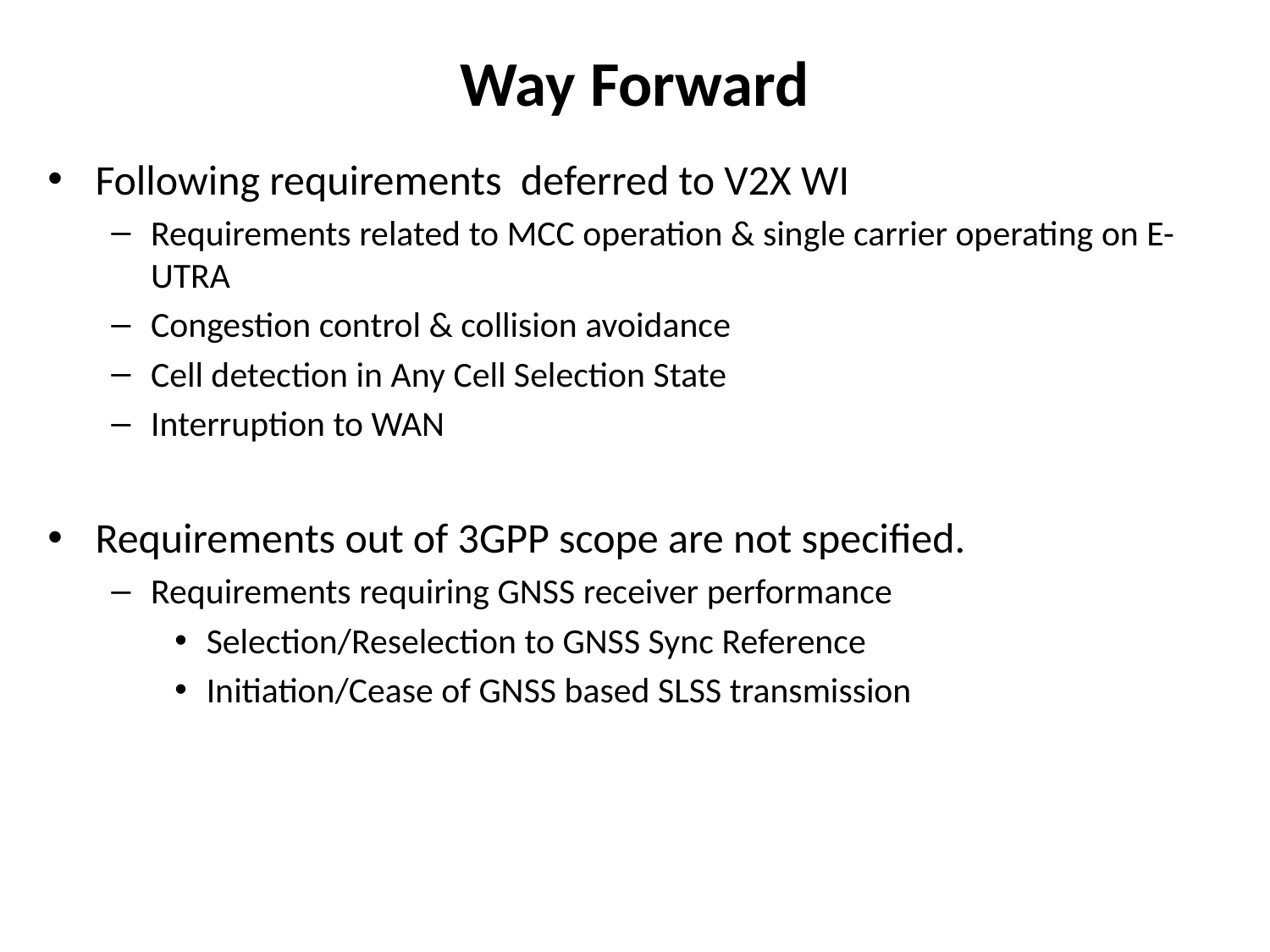

# Way Forward
Following requirements  deferred to V2X WI
Requirements related to MCC operation & single carrier operating on E-UTRA
Congestion control & collision avoidance
Cell detection in Any Cell Selection State
Interruption to WAN

Requirements out of 3GPP scope are not specified.
Requirements requiring GNSS receiver performance
Selection/Reselection to GNSS Sync Reference
Initiation/Cease of GNSS based SLSS transmission